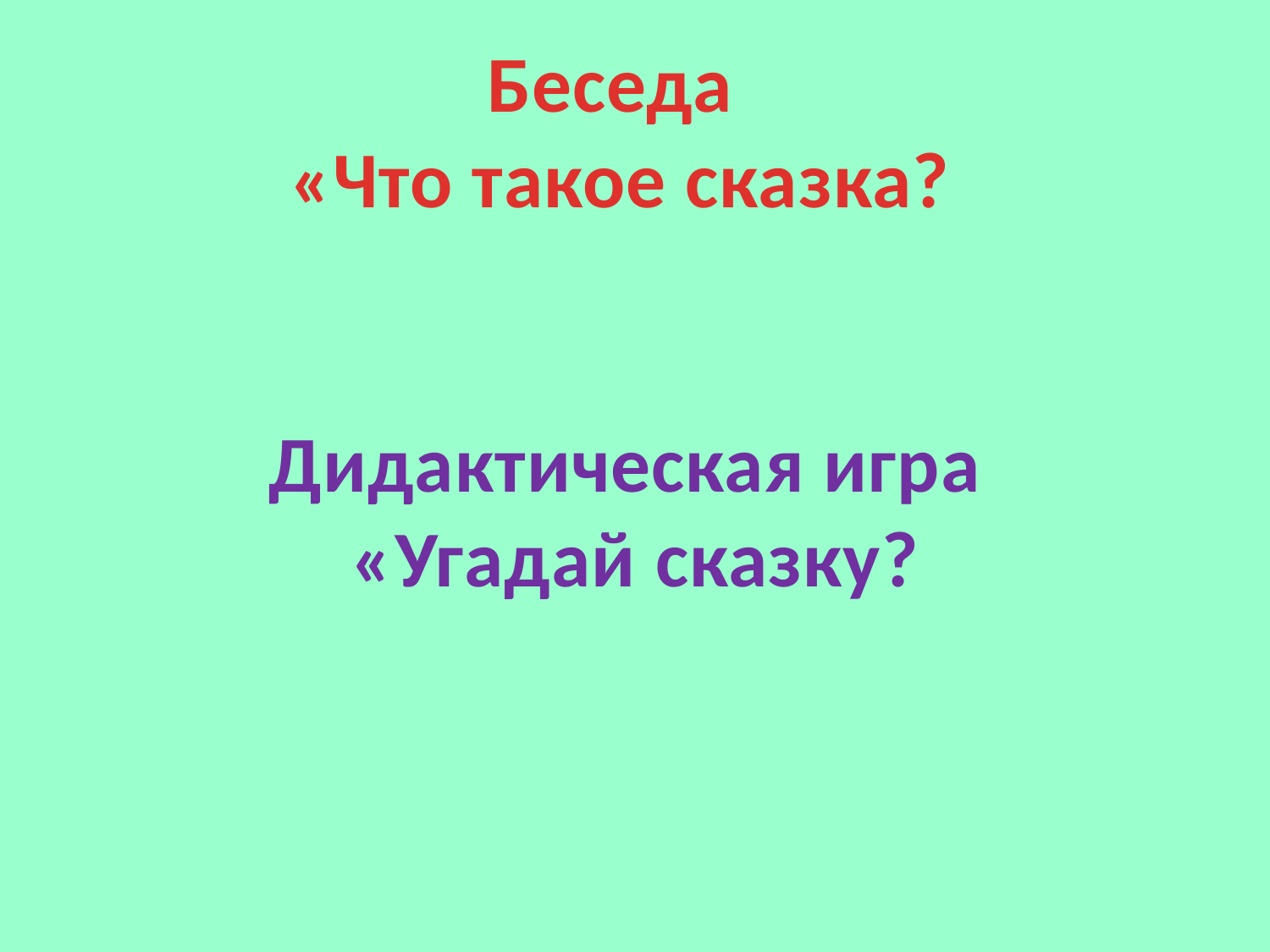

Беседа
«Что такое сказка?
# Дидактическая игра «Угадай сказку?